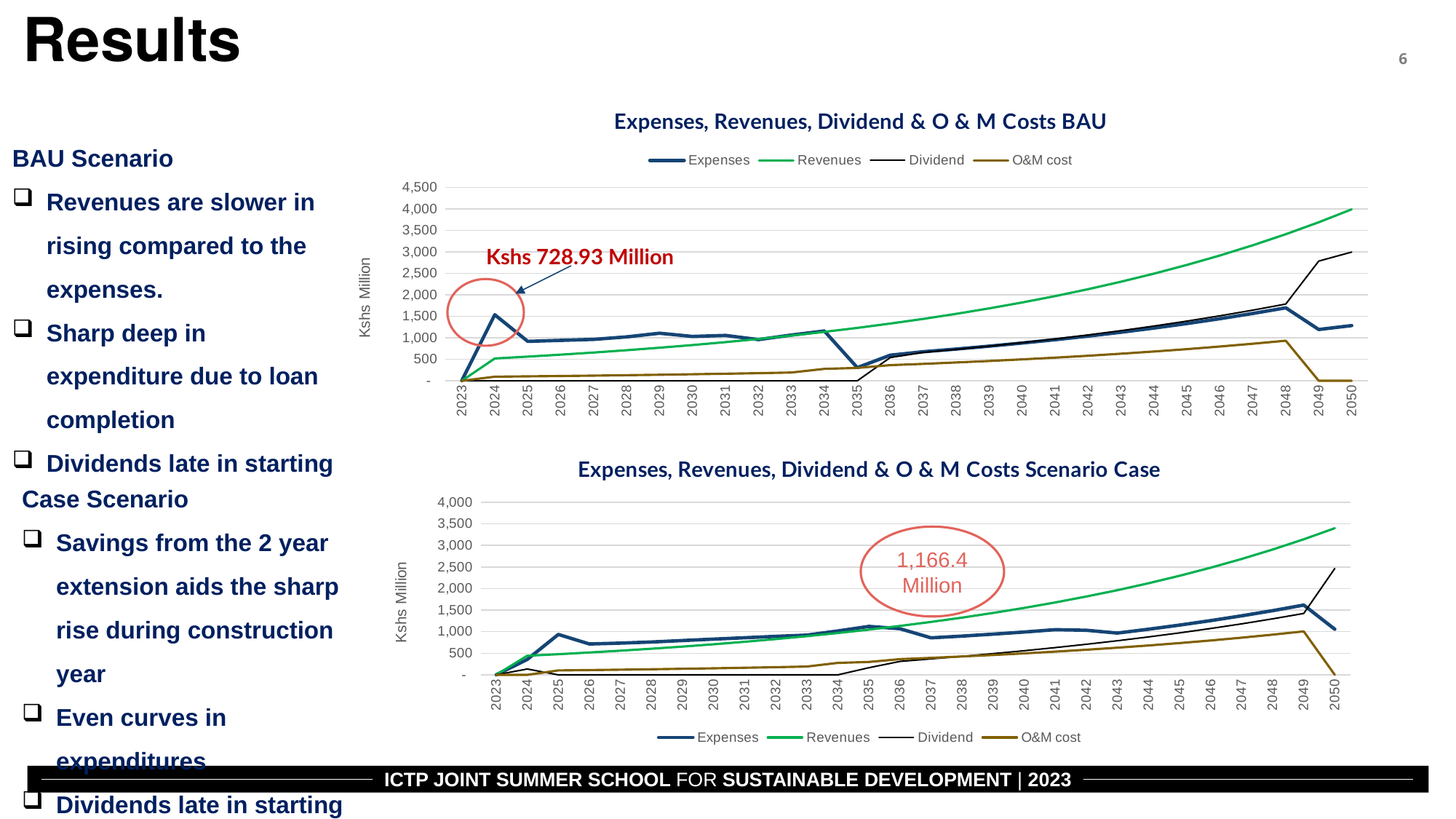

Results

[unsupported chart]

BAU Scenario
Revenues are slower in rising compared to the expenses.
Sharp deep in expenditure due to loan completion
Dividends late in starting

Kshs 728.93 Million

[unsupported chart]

Case Scenario
Savings from the 2 year extension aids the sharp rise during construction year
Even curves in expenditures
Dividends late in starting

1,166.4 Million